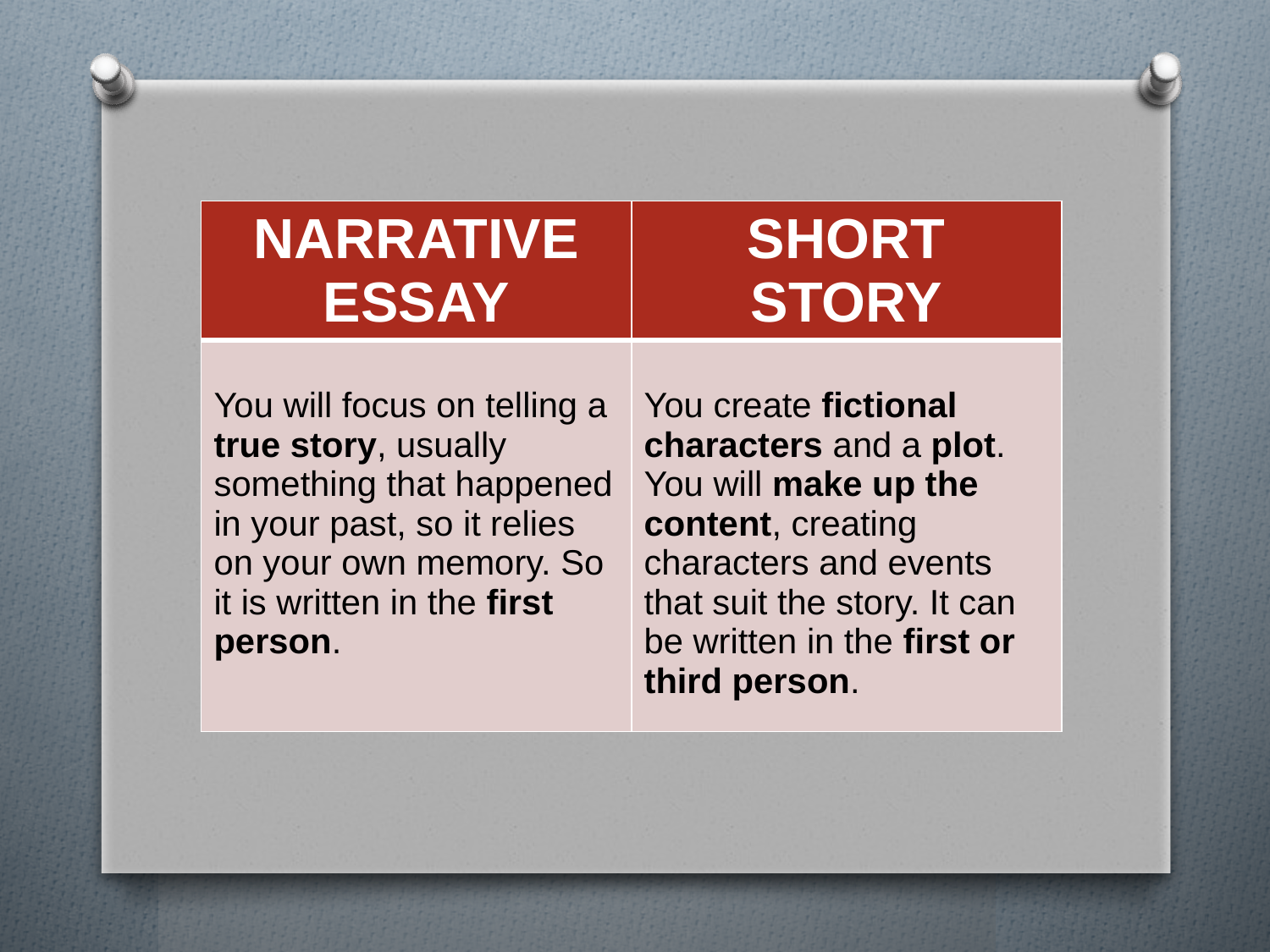

| NARRATIVE ESSAY | SHORT STORY |
| --- | --- |
| You will focus on telling a true story, usually something that happened in your past, so it relies on your own memory. So it is written in the first person. | You create fictional characters and a plot. You will make up the content, creating characters and events that suit the story. It can be written in the first or third person. |